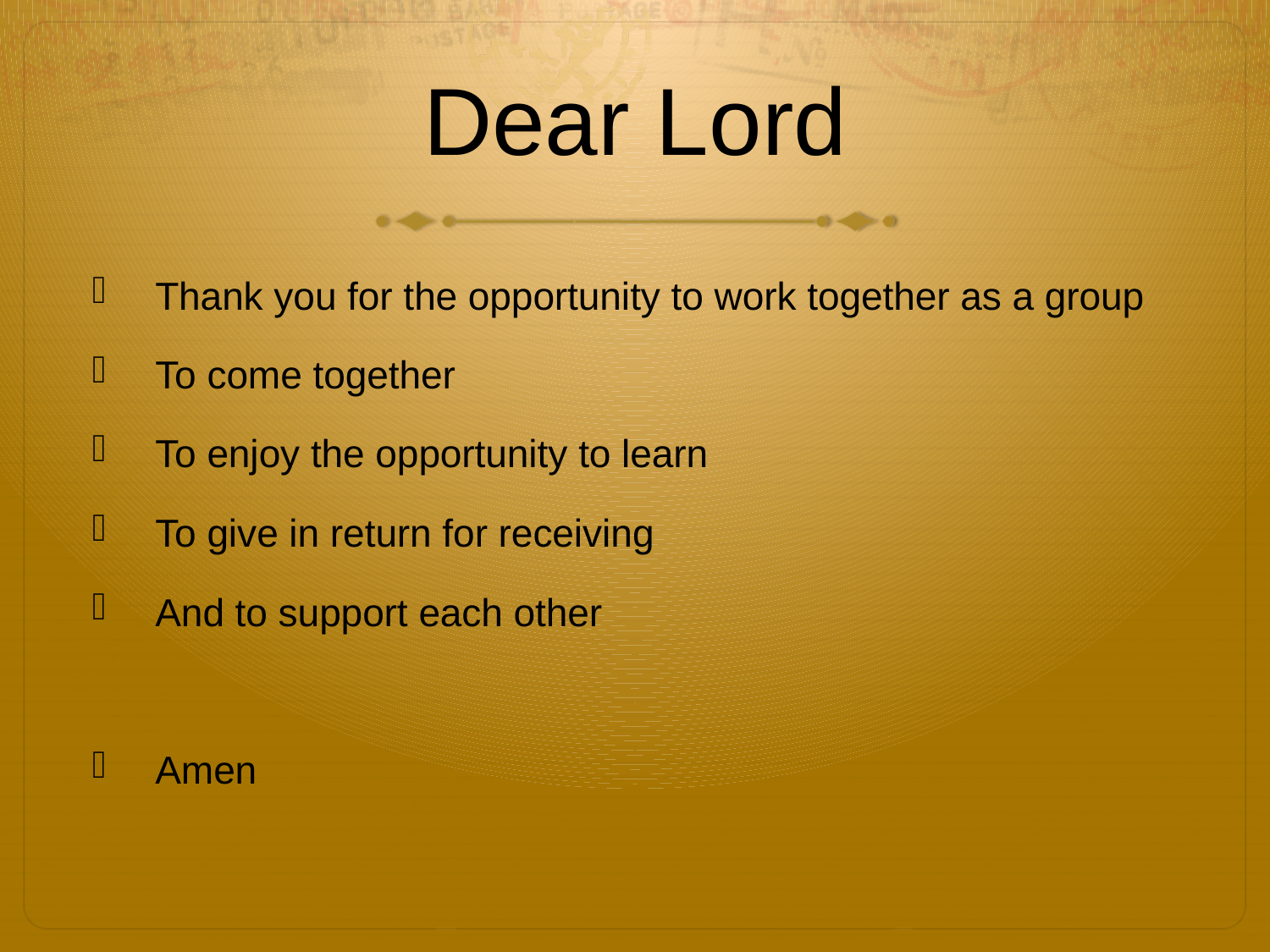

# Dear Lord
Thank you for the opportunity to work together as a group
To come together
To enjoy the opportunity to learn
To give in return for receiving
And to support each other

Amen